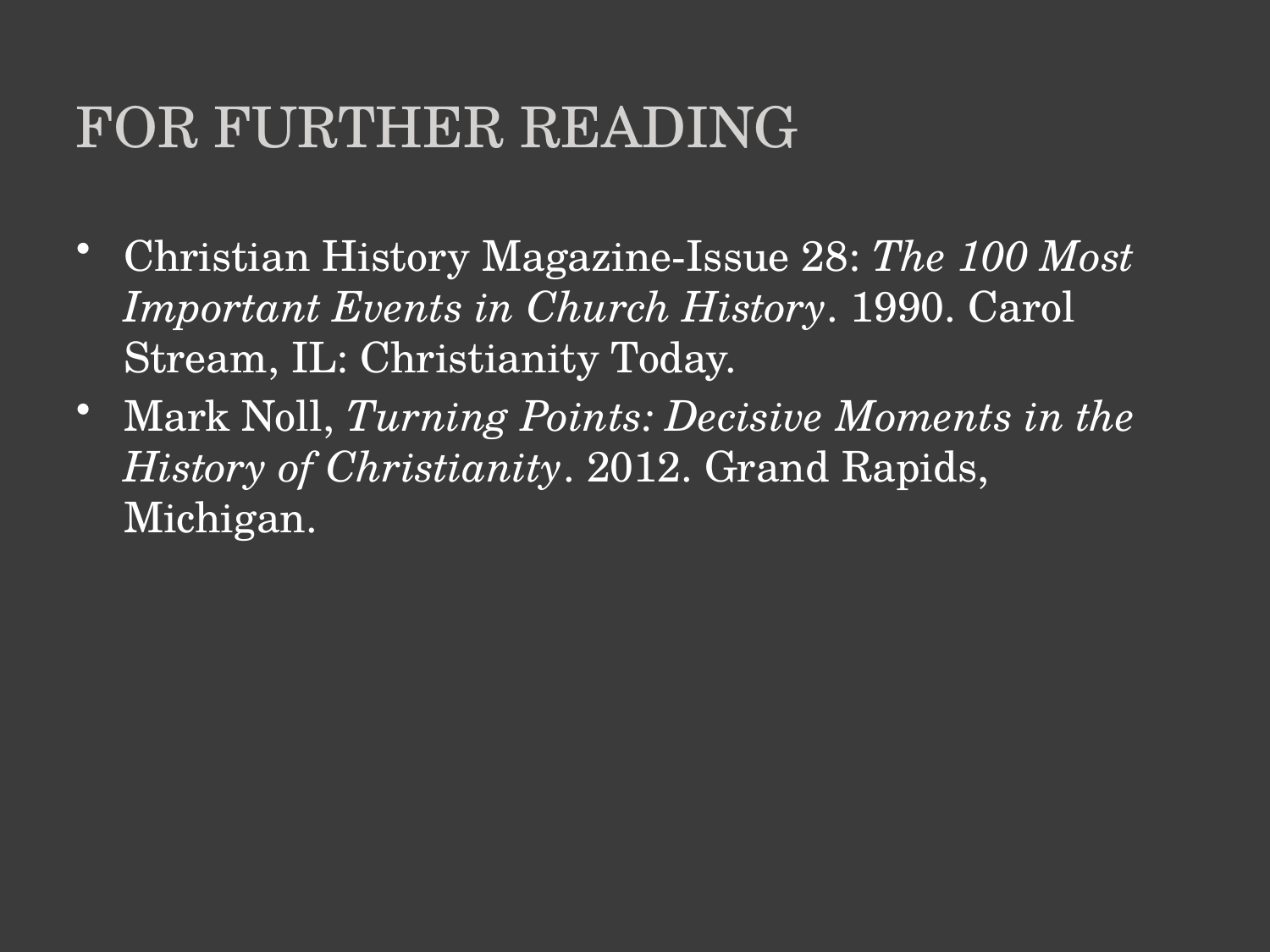

# For further reading
Christian History Magazine-Issue 28: The 100 Most Important Events in Church History. 1990. Carol Stream, IL: Christianity Today.
Mark Noll, Turning Points: Decisive Moments in the History of Christianity. 2012. Grand Rapids, Michigan.